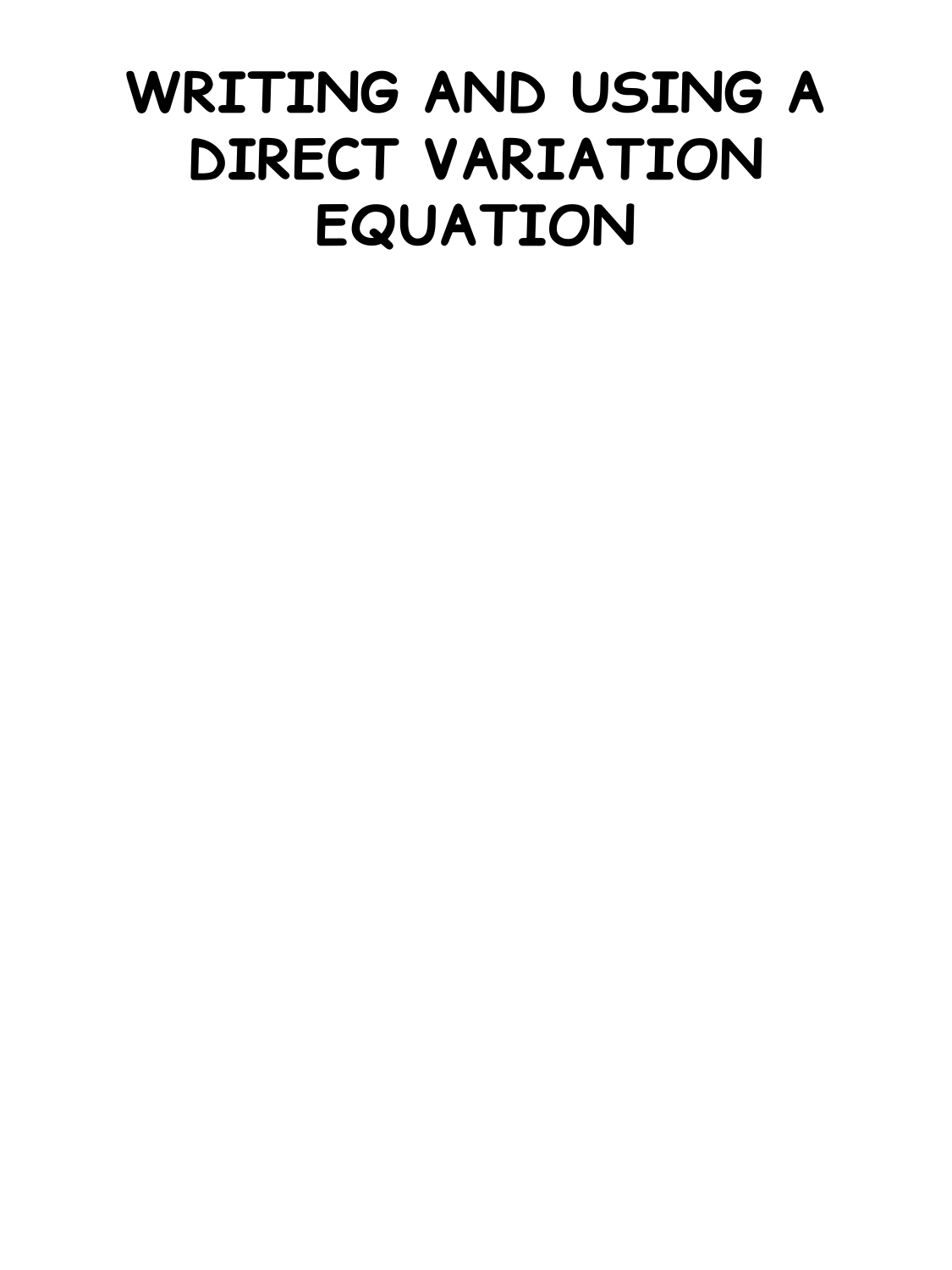

# WRITING AND USING A DIRECT VARIATION EQUATION